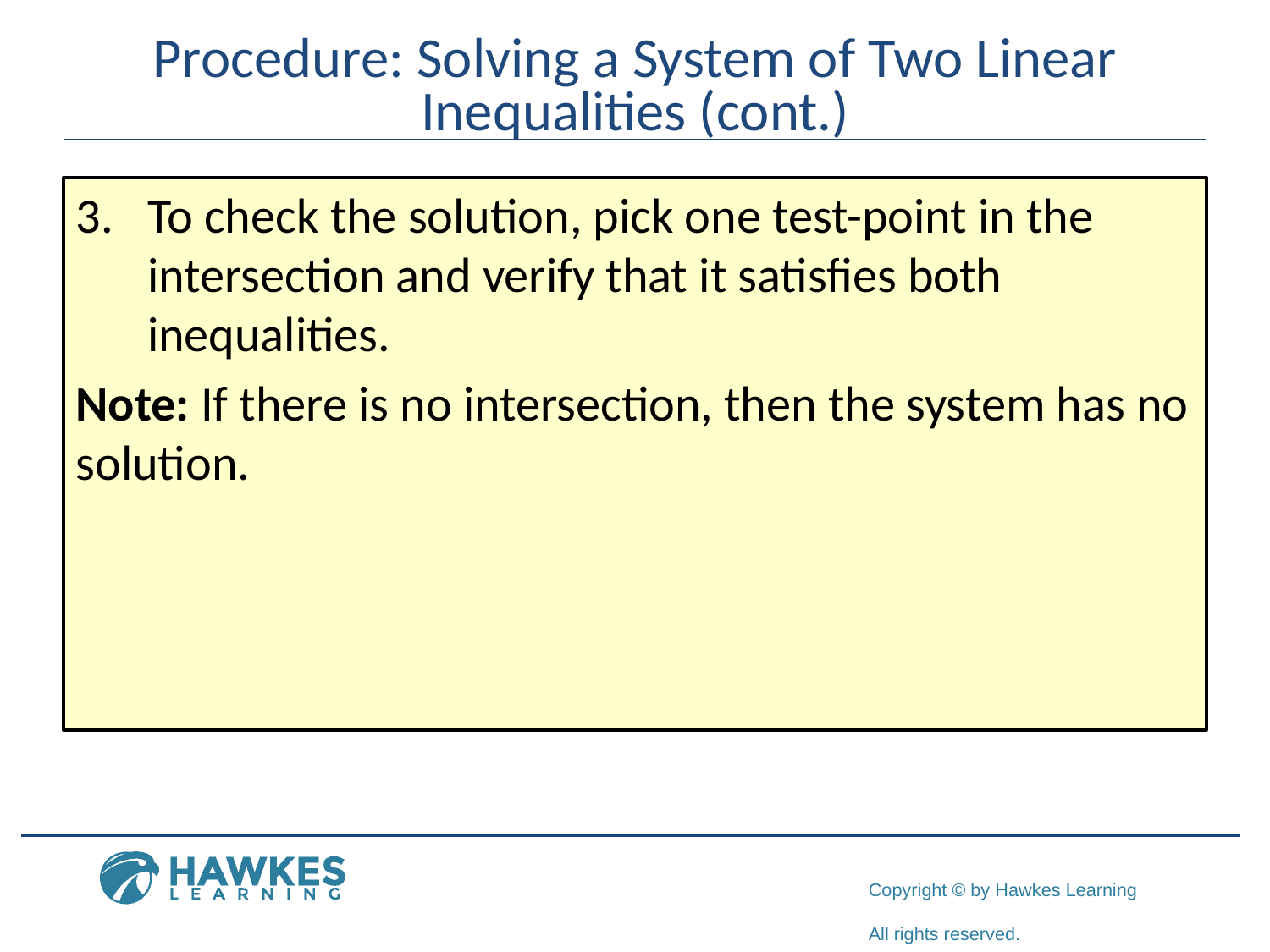

# Procedure: Solving a System of Two Linear Inequalities (cont.)
To check the solution, pick one test-point in the intersection and verify that it satisfies both inequalities.
Note: If there is no intersection, then the system has no solution.